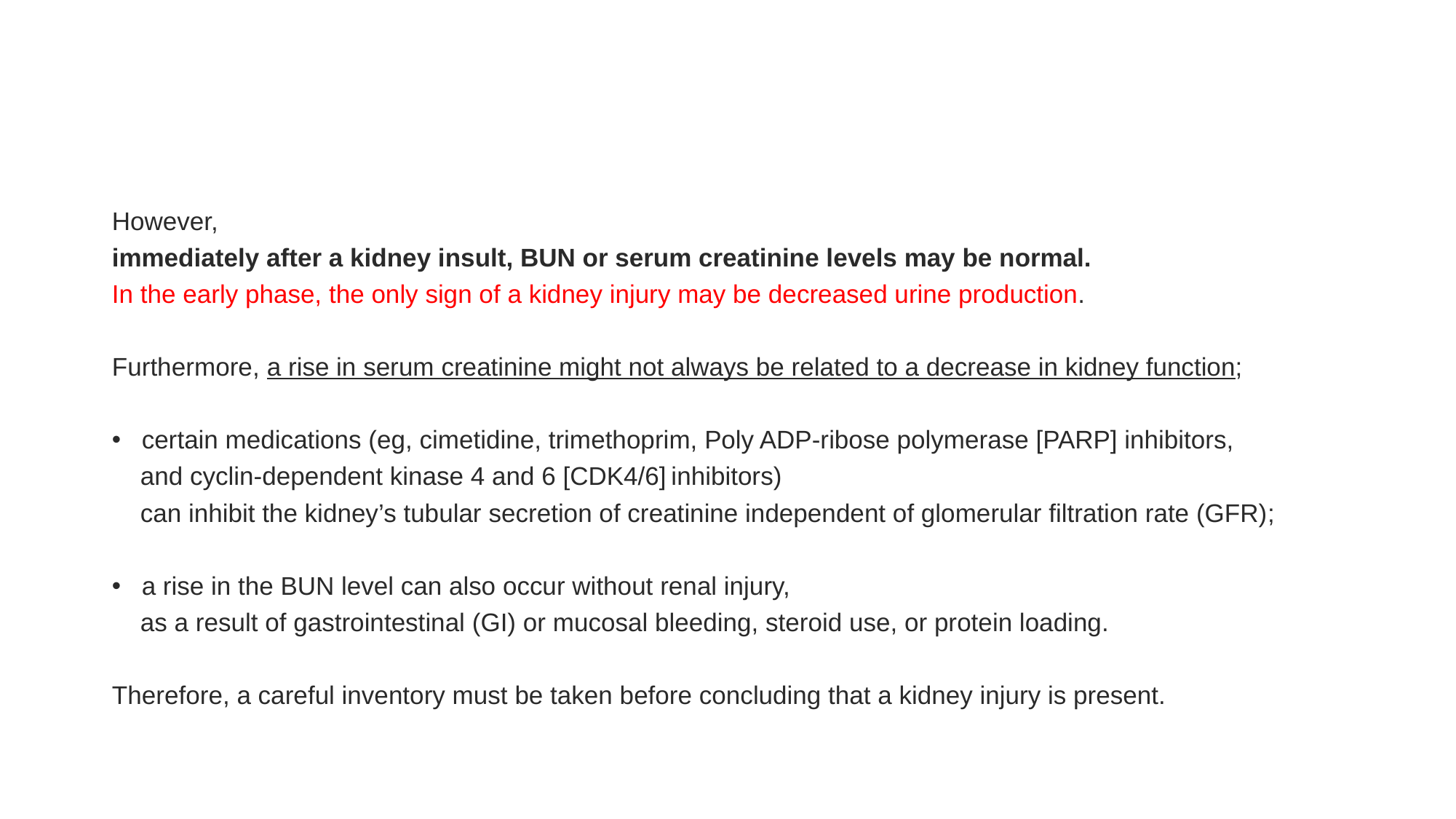

However,
immediately after a kidney insult, BUN or serum creatinine levels may be normal.
In the early phase, the only sign of a kidney injury may be decreased urine production.

Furthermore, a rise in serum creatinine might not always be related to a decrease in kidney function;

certain medications (eg, cimetidine, trimethoprim, Poly ADP-ribose polymerase [PARP] inhibitors,
    and cyclin-dependent kinase 4 and 6 [CDK4/6] inhibitors)
    can inhibit the kidney’s tubular secretion of creatinine independent of glomerular filtration rate (GFR);

a rise in the BUN level can also occur without renal injury,
    as a result of gastrointestinal (GI) or mucosal bleeding, steroid use, or protein loading.

Therefore, a careful inventory must be taken before concluding that a kidney injury is present.